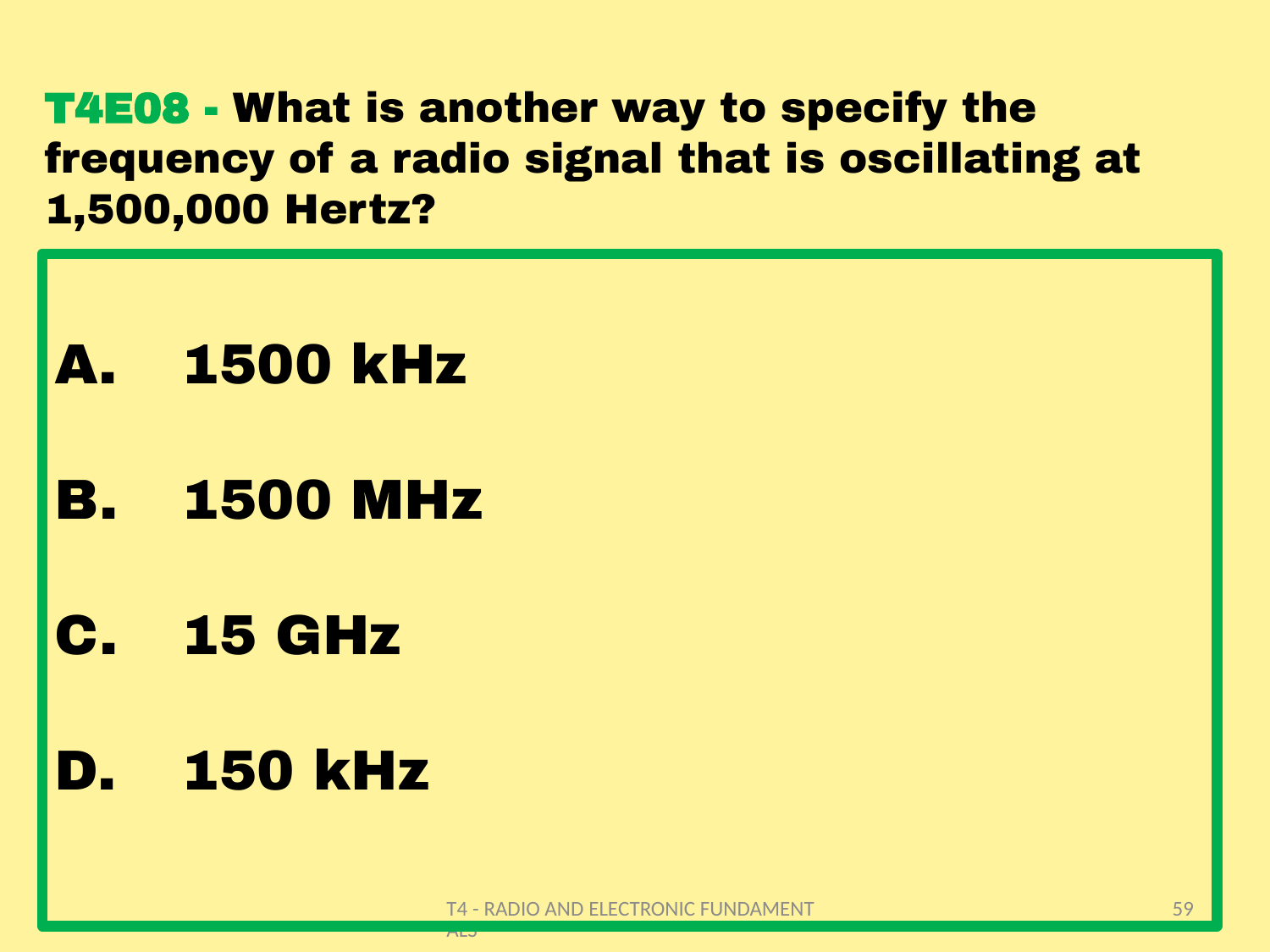

# T4E08 - What is another way to specify the frequency of a radio signal that is oscillating at 1,500,000 Hertz?
1500 kHz
1500 MHz
15 GHz
150 kHz

T4 - RADIO AND ELECTRONIC FUNDAMENTALS
59